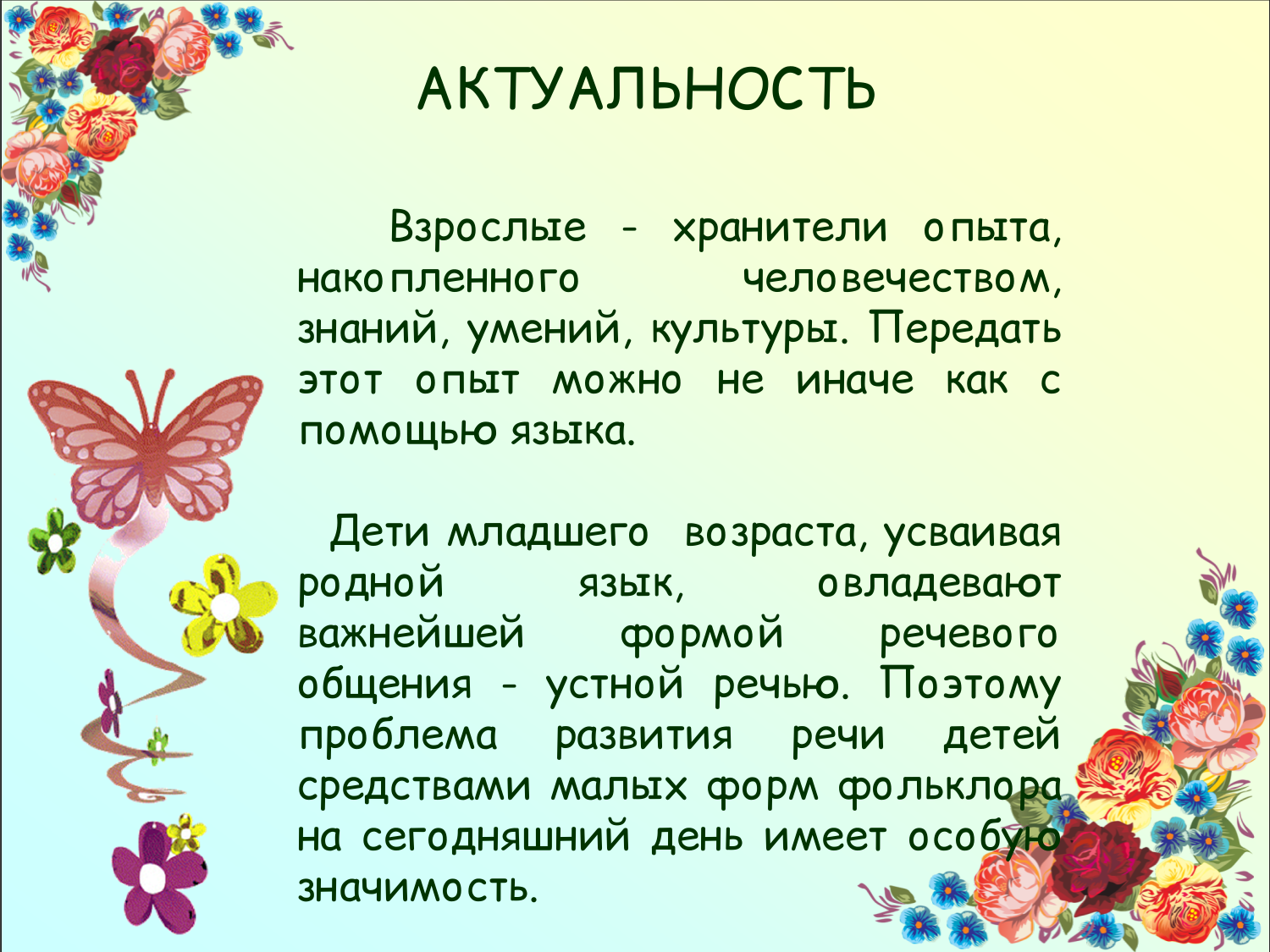

# АКТУАЛЬНОСТЬ

   Взрослые - хранители опыта, накопленного человечеством, знаний, умений, культуры. Передать этот опыт можно не иначе как с помощью языка.

  Дети младшего  возраста, усваивая родной язык, овладевают важнейшей формой речевого общения - устной речью. Поэтому проблема развития речи детей средствами малых форм фольклора на сегодняшний день имеет особую значимость.